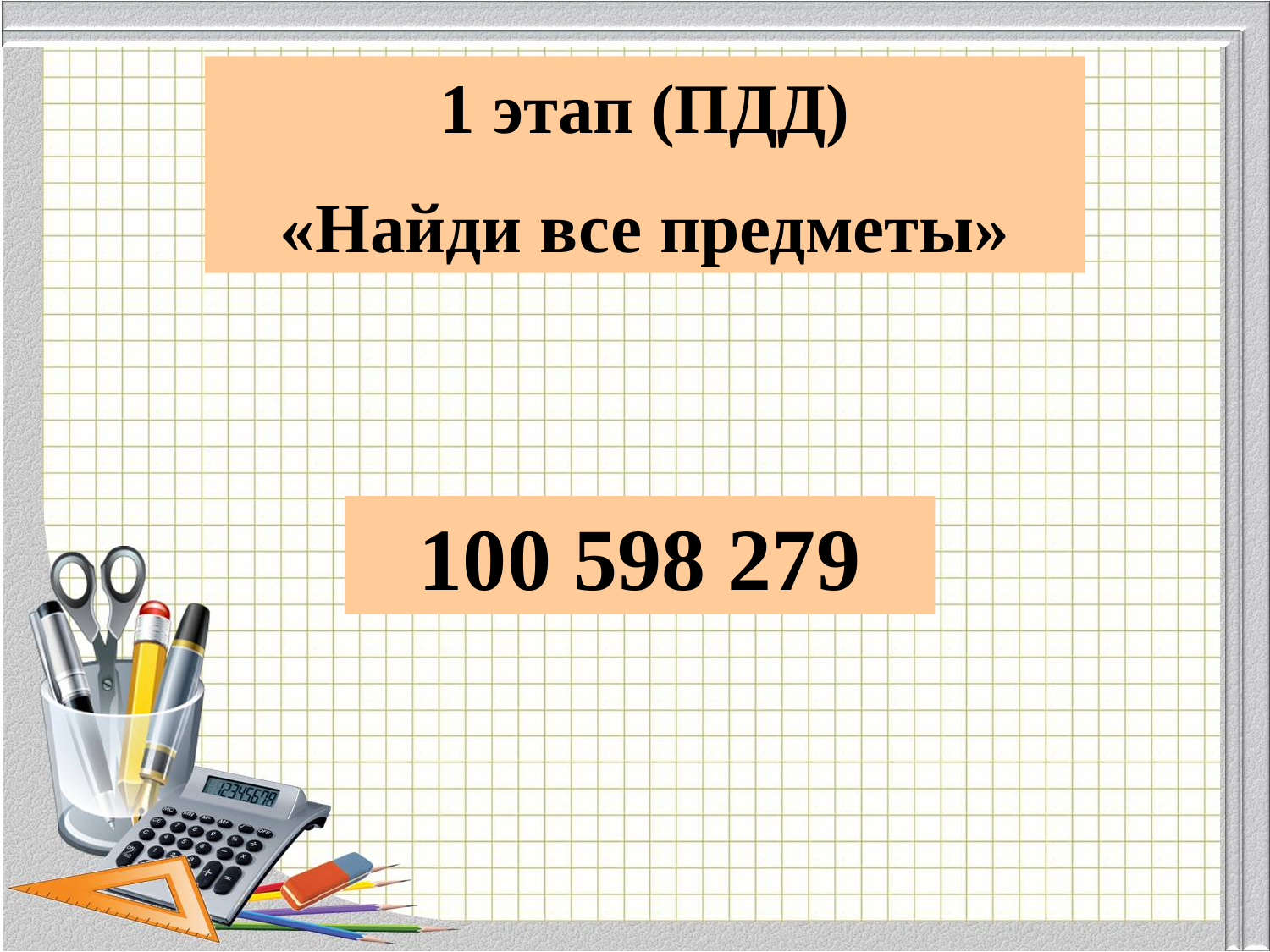

1 этап (ПДД)
«Найди все предметы»
100 598 279